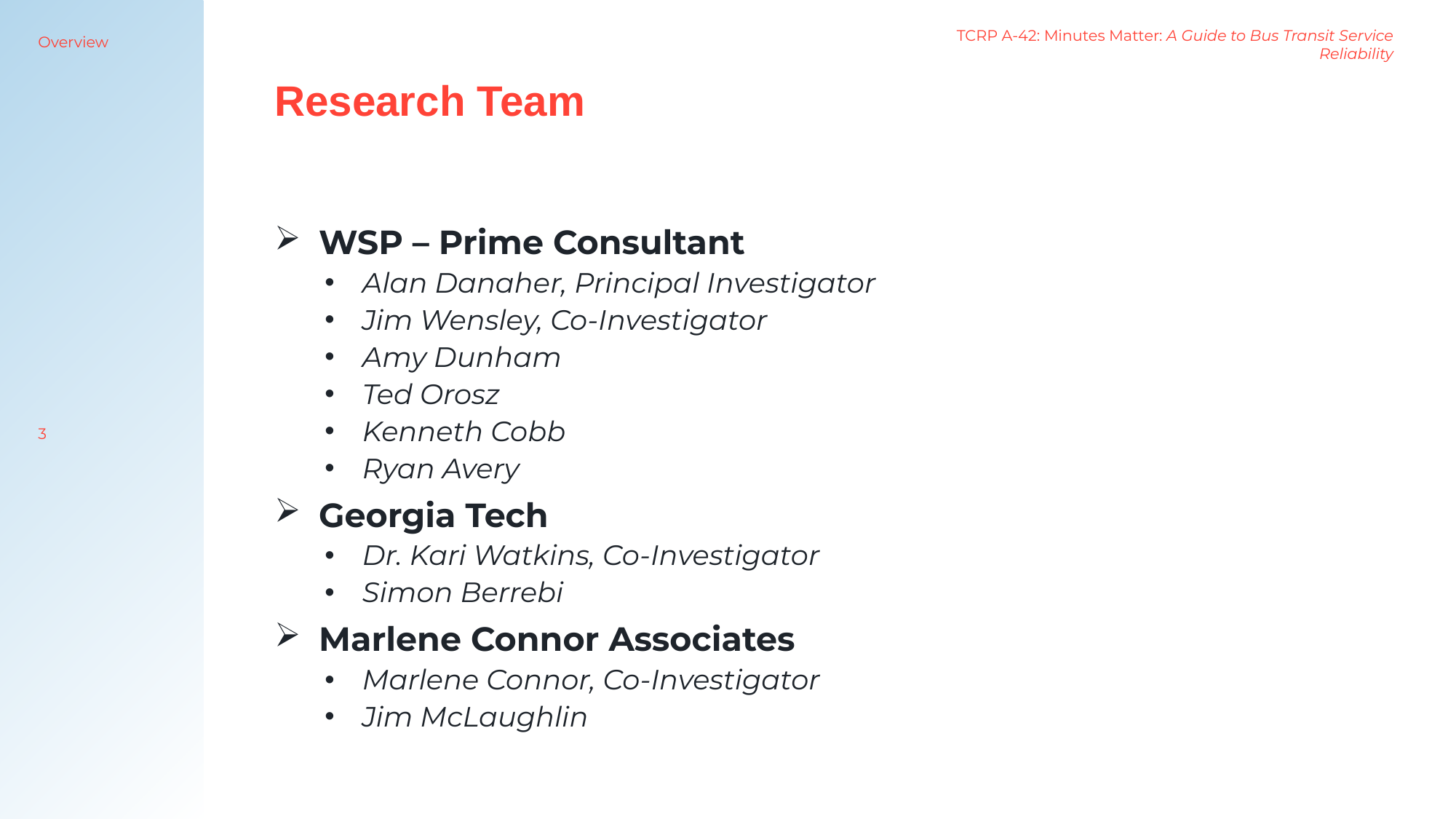

TCRP A-42: Minutes Matter: A Guide to Bus Transit Service Reliability
Overview
Research Team
WSP – Prime Consultant
Alan Danaher, Principal Investigator
Jim Wensley, Co-Investigator
Amy Dunham
Ted Orosz
Kenneth Cobb
Ryan Avery
Georgia Tech
Dr. Kari Watkins, Co-Investigator
Simon Berrebi
Marlene Connor Associates
Marlene Connor, Co-Investigator
Jim McLaughlin

3